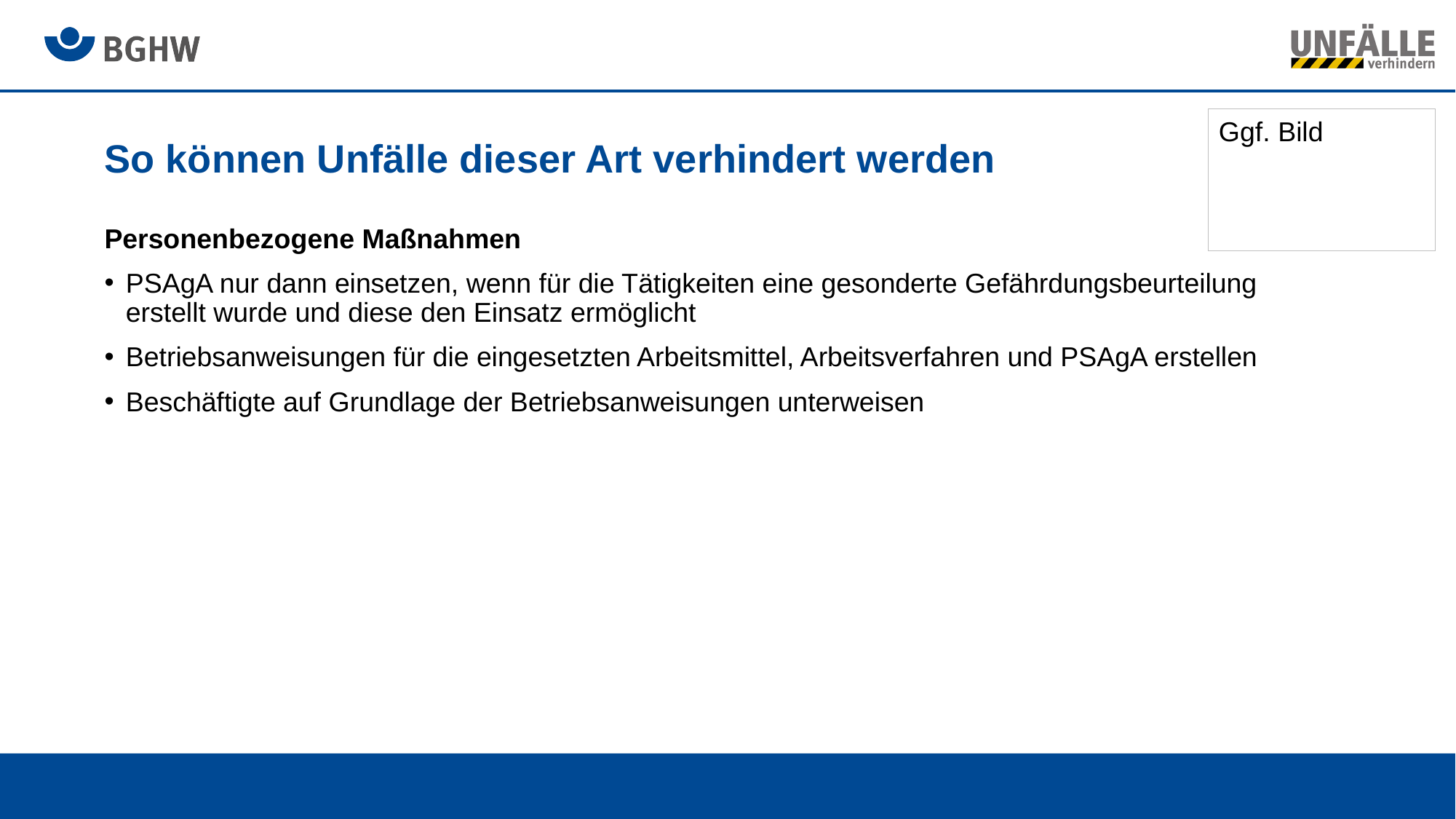

Ggf. Bild

# So können Unfälle dieser Art verhindert werden
Personenbezogene Maßnahmen
PSAgA nur dann einsetzen, wenn für die Tätigkeiten eine gesonderte Gefährdungsbeurteilung erstellt wurde und diese den Einsatz ermöglicht
Betriebsanweisungen für die eingesetzten Arbeitsmittel, Arbeitsverfahren und PSAgA erstellen
Beschäftigte auf Grundlage der Betriebsanweisungen unterweisen